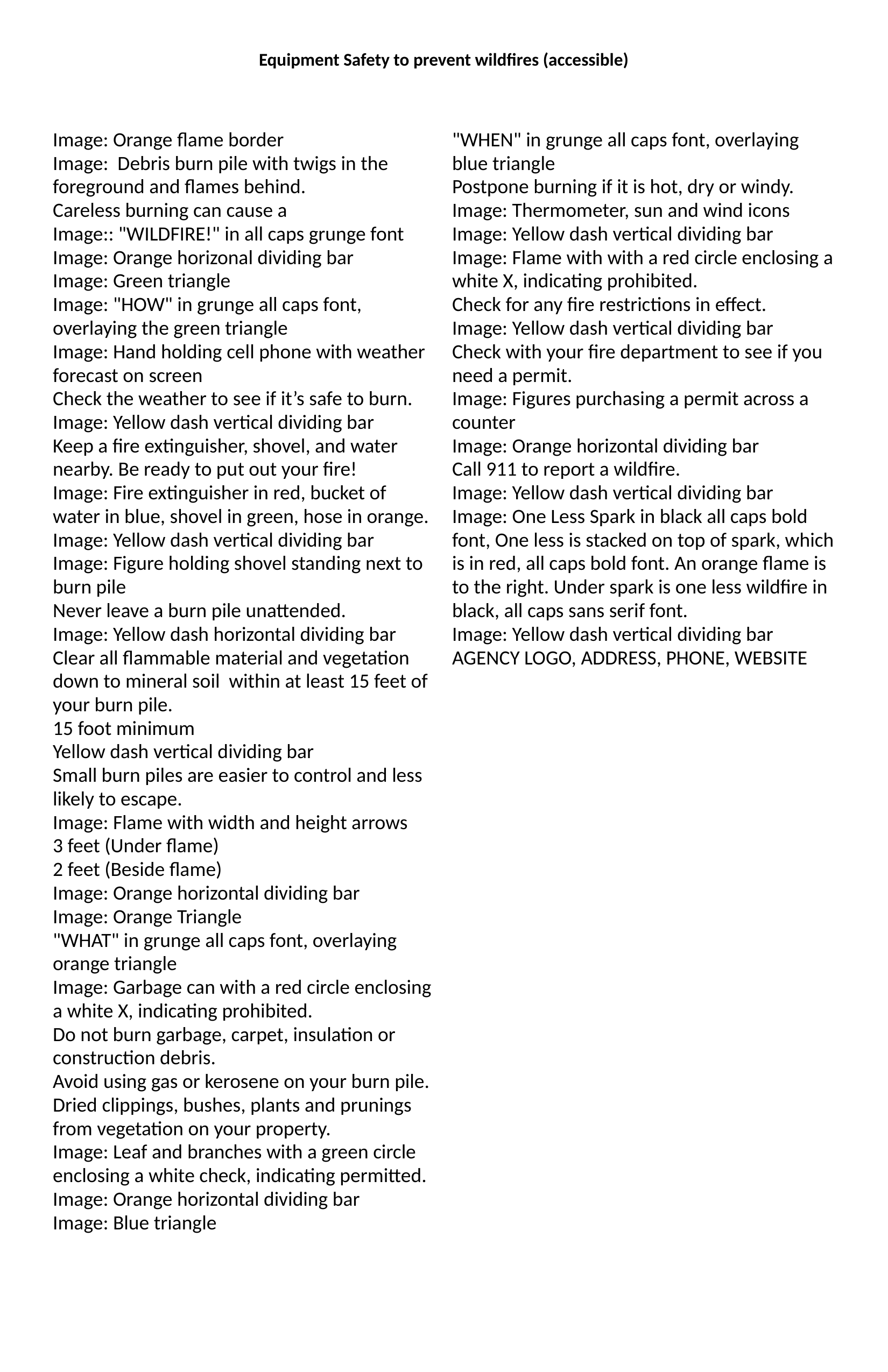

# Equipment Safety to prevent wildfires (accessible)
Image: Orange flame border
Image:  Debris burn pile with twigs in the foreground and flames behind.
Careless burning can cause a
Image:: "WILDFIRE!" in all caps grunge font
Image: Orange horizonal dividing bar
Image: Green triangle
Image: "HOW" in grunge all caps font, overlaying the green triangle
Image: Hand holding cell phone with weather forecast on screen
Check the weather to see if it’s safe to burn.
Image: Yellow dash vertical dividing bar
Keep a fire extinguisher, shovel, and water nearby. Be ready to put out your fire!
Image: Fire extinguisher in red, bucket of water in blue, shovel in green, hose in orange.
Image: Yellow dash vertical dividing bar
Image: Figure holding shovel standing next to burn pile
Never leave a burn pile unattended.
Image: Yellow dash horizontal dividing bar
Clear all flammable material and vegetation down to mineral soil  within at least 15 feet of your burn pile.
15 foot minimum
Yellow dash vertical dividing bar
Small burn piles are easier to control and less likely to escape.
Image: Flame with width and height arrows
3 feet (Under flame)
2 feet (Beside flame)
Image: Orange horizontal dividing bar
Image: Orange Triangle
"WHAT" in grunge all caps font, overlaying orange triangle
Image: Garbage can with a red circle enclosing a white X, indicating prohibited.
Do not burn garbage, carpet, insulation or construction debris.
Avoid using gas or kerosene on your burn pile.
Dried clippings, bushes, plants and prunings from vegetation on your property.
Image: Leaf and branches with a green circle enclosing a white check, indicating permitted.
Image: Orange horizontal dividing bar
Image: Blue triangle
"WHEN" in grunge all caps font, overlaying blue triangle
Postpone burning if it is hot, dry or windy.
Image: Thermometer, sun and wind icons
Image: Yellow dash vertical dividing bar
Image: Flame with with a red circle enclosing a white X, indicating prohibited.
Check for any fire restrictions in effect.
Image: Yellow dash vertical dividing bar
Check with your fire department to see if you need a permit.
Image: Figures purchasing a permit across a counter
Image: Orange horizontal dividing bar
Call 911 to report a wildfire.
Image: Yellow dash vertical dividing bar
Image: One Less Spark in black all caps bold font, One less is stacked on top of spark, which is in red, all caps bold font. An orange flame is to the right. Under spark is one less wildfire in black, all caps sans serif font.
Image: Yellow dash vertical dividing bar
AGENCY LOGO, ADDRESS, PHONE, WEBSITE